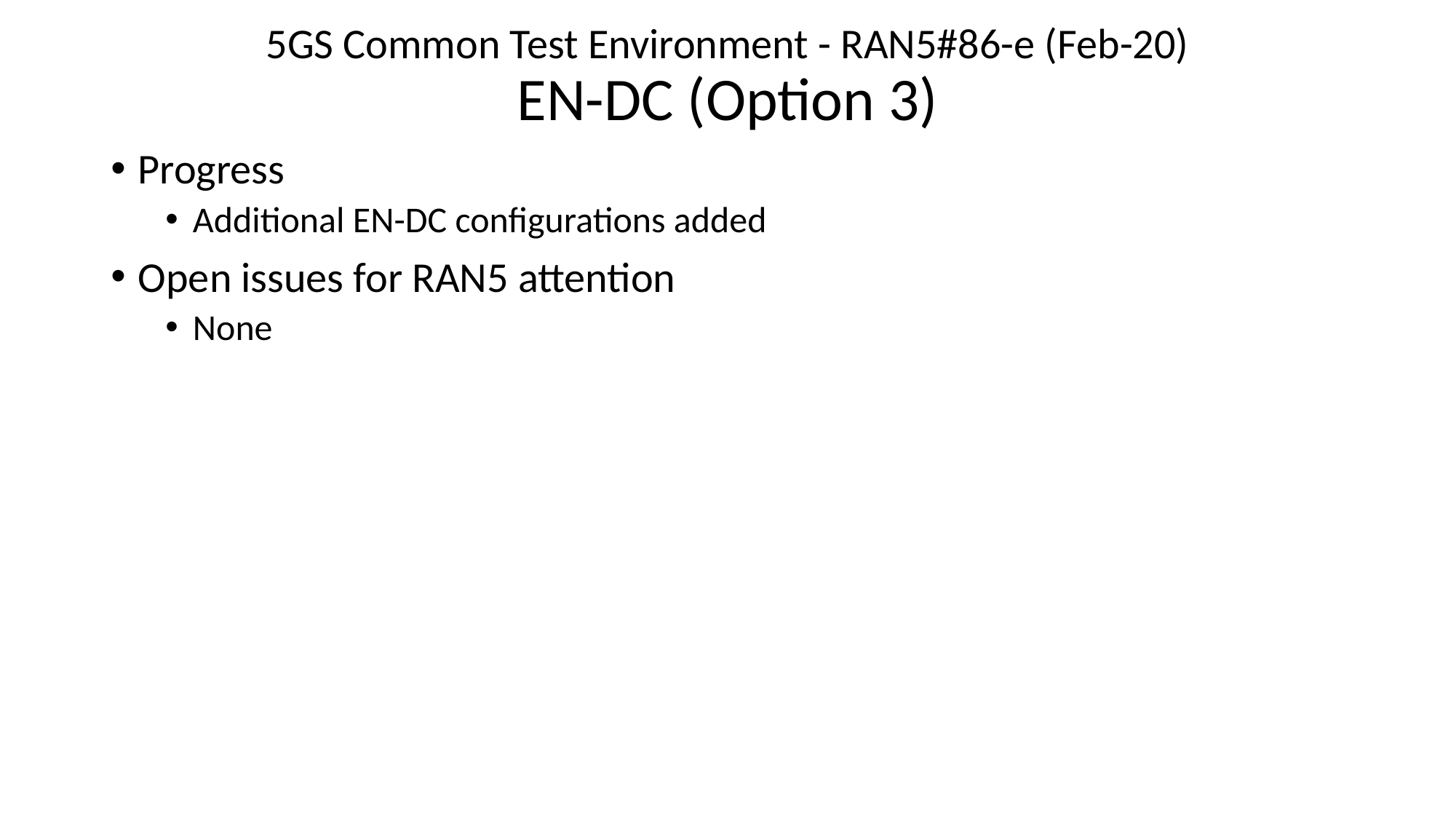

# 5GS Common Test Environment - RAN5#86-e (Feb-20) EN-DC (Option 3)
Progress
Additional EN-DC configurations added
Open issues for RAN5 attention
None